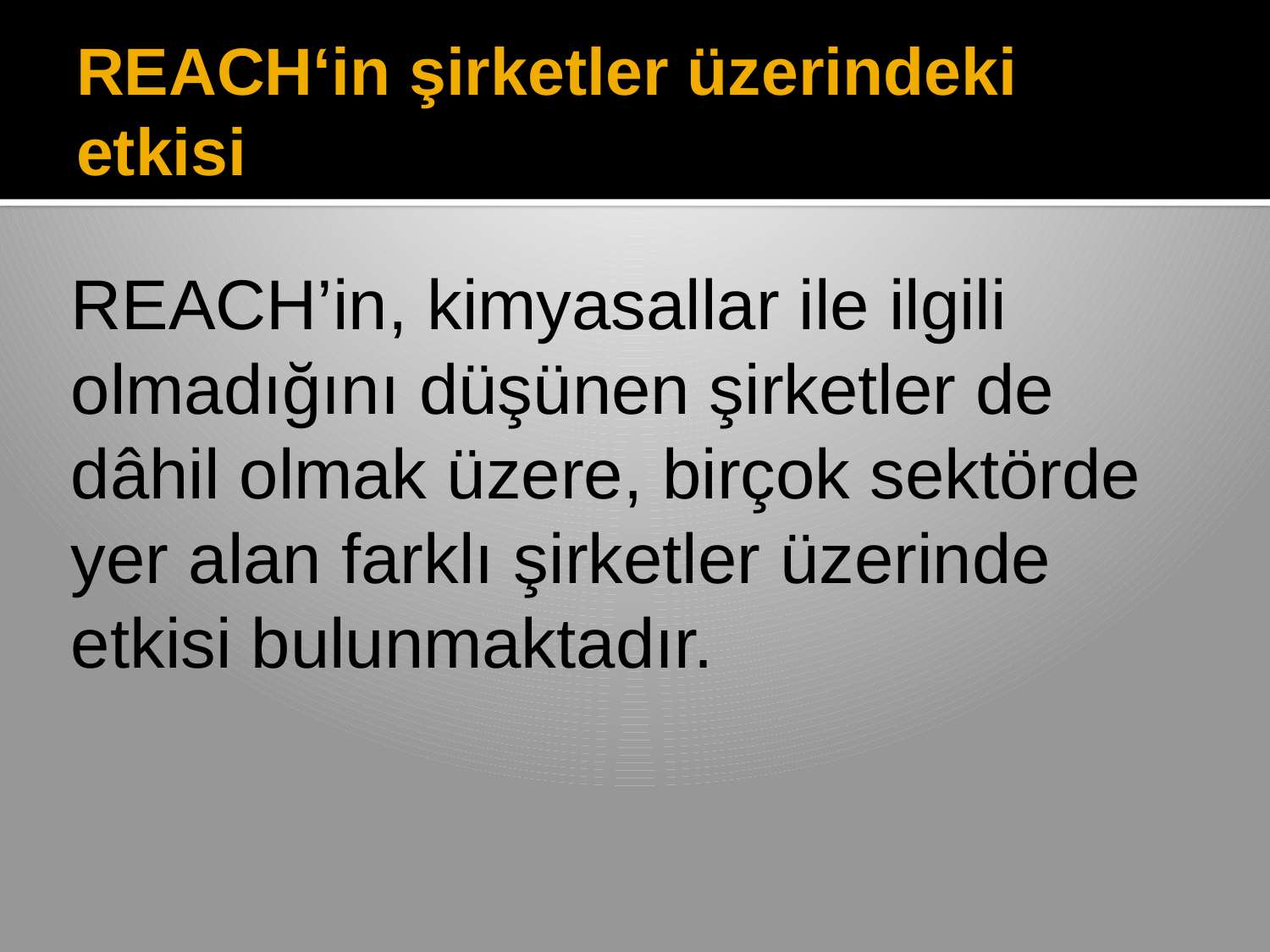

# REACH‘in şirketler üzerindeki etkisi
REACH’in, kimyasallar ile ilgili olmadığını düşünen şirketler de dâhil olmak üzere, birçok sektörde yer alan farklı şirketler üzerinde etkisi bulunmaktadır.